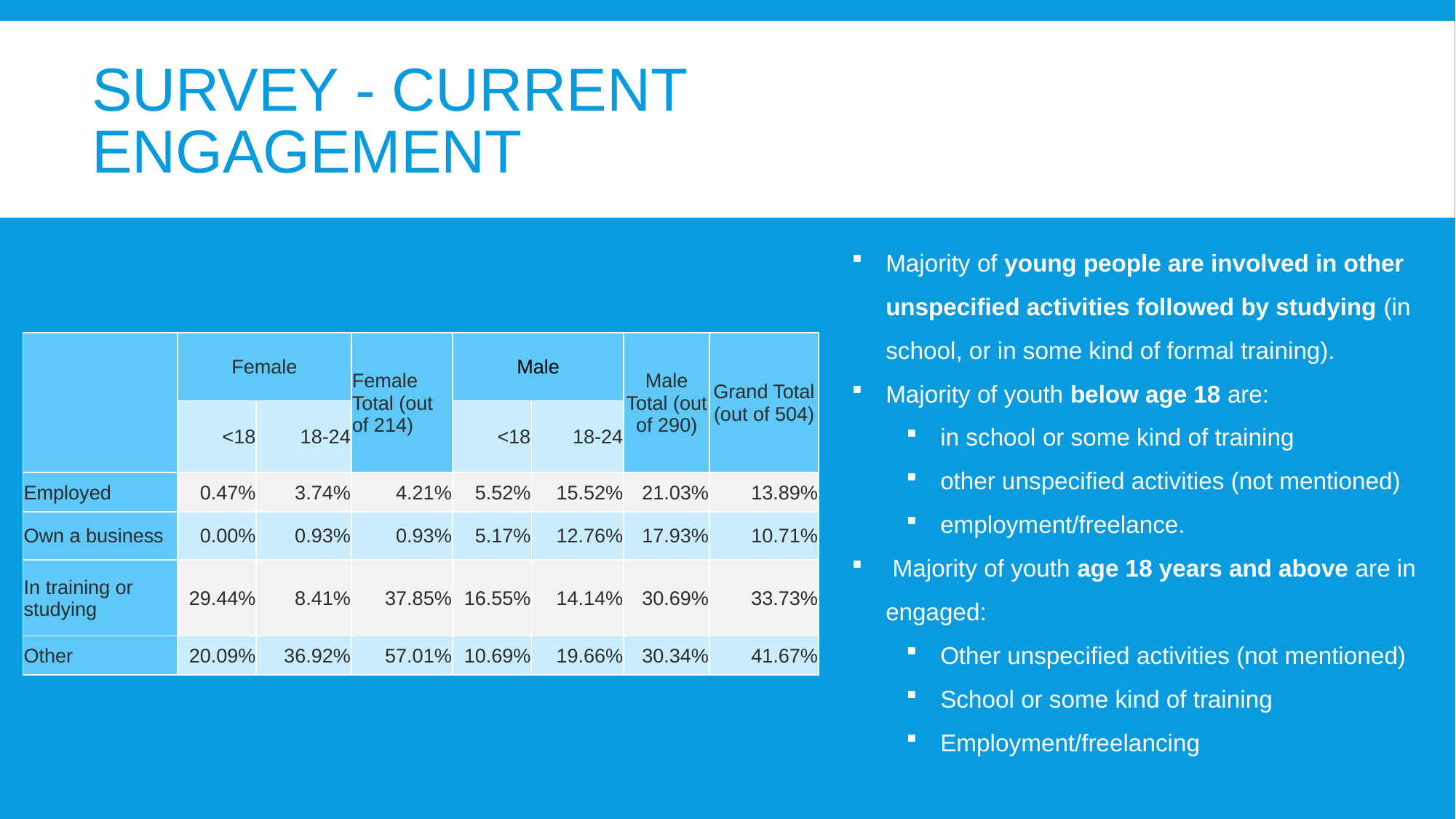

# Survey - Current Engagement
Majority of young people are involved in other unspecified activities followed by studying (in school, or in some kind of formal training).
Majority of youth below age 18 are:
in school or some kind of training
other unspecified activities (not mentioned)
employment/freelance.
 Majority of youth age 18 years and above are in engaged:
Other unspecified activities (not mentioned)
School or some kind of training
Employment/freelancing
|  | Female |  | Female Total (out of 214) | Male |  | Male Total (out of 290) | Grand Total (out of 504) |
| --- | --- | --- | --- | --- | --- | --- | --- |
|  | <18 | 18-24 |  | <18 | 18-24 |  |  |
| Employed | 0.47% | 3.74% | 4.21% | 5.52% | 15.52% | 21.03% | 13.89% |
| Own a business | 0.00% | 0.93% | 0.93% | 5.17% | 12.76% | 17.93% | 10.71% |
| In training or studying | 29.44% | 8.41% | 37.85% | 16.55% | 14.14% | 30.69% | 33.73% |
| Other | 20.09% | 36.92% | 57.01% | 10.69% | 19.66% | 30.34% | 41.67% |